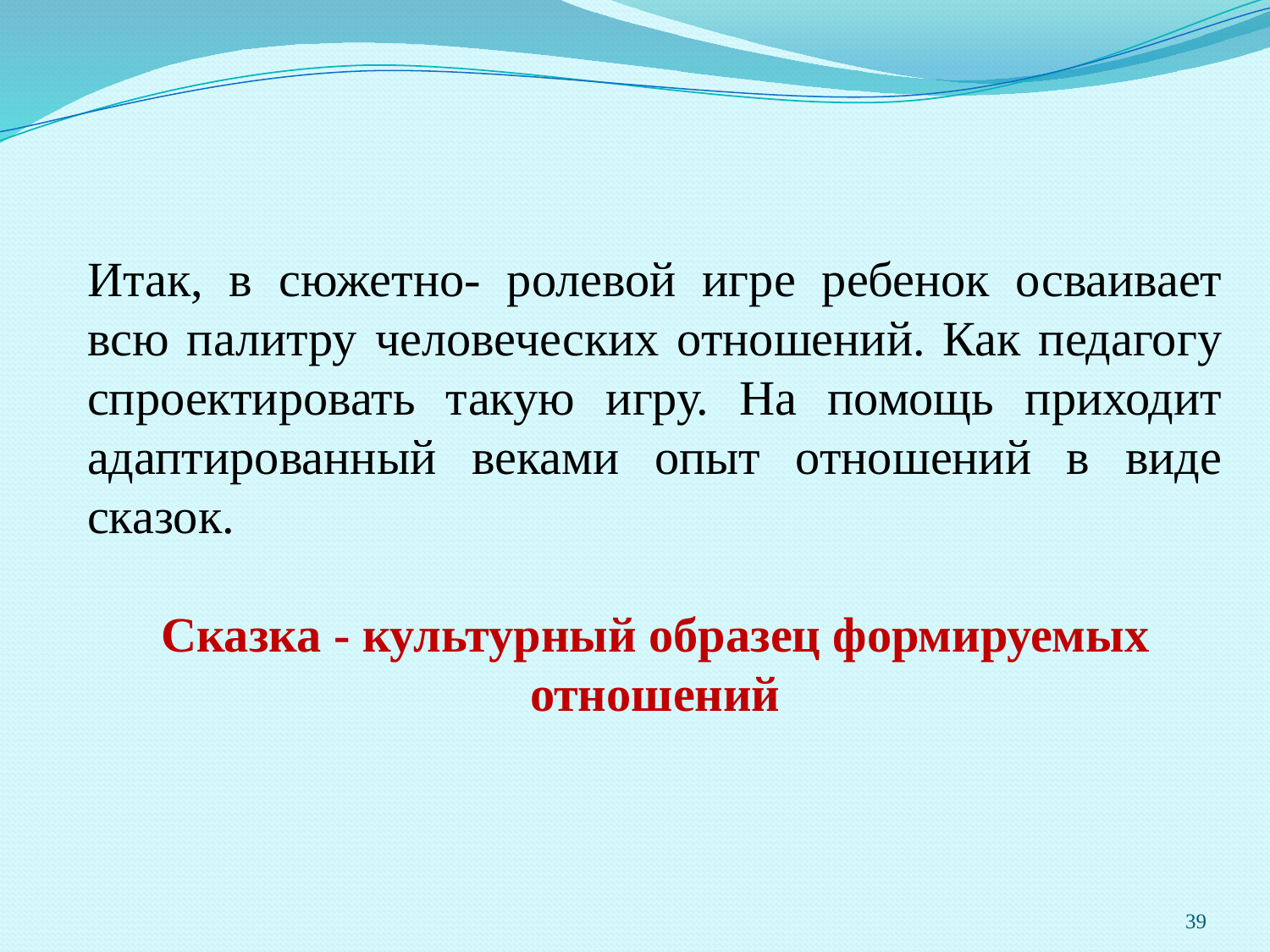

Итак, в сюжетно- ролевой игре ребенок осваивает всю палитру человеческих отношений. Как педагогу спроектировать такую игру. На помощь приходит адаптированный веками опыт отношений в виде сказок.

Сказка - культурный образец формируемых отношений
39